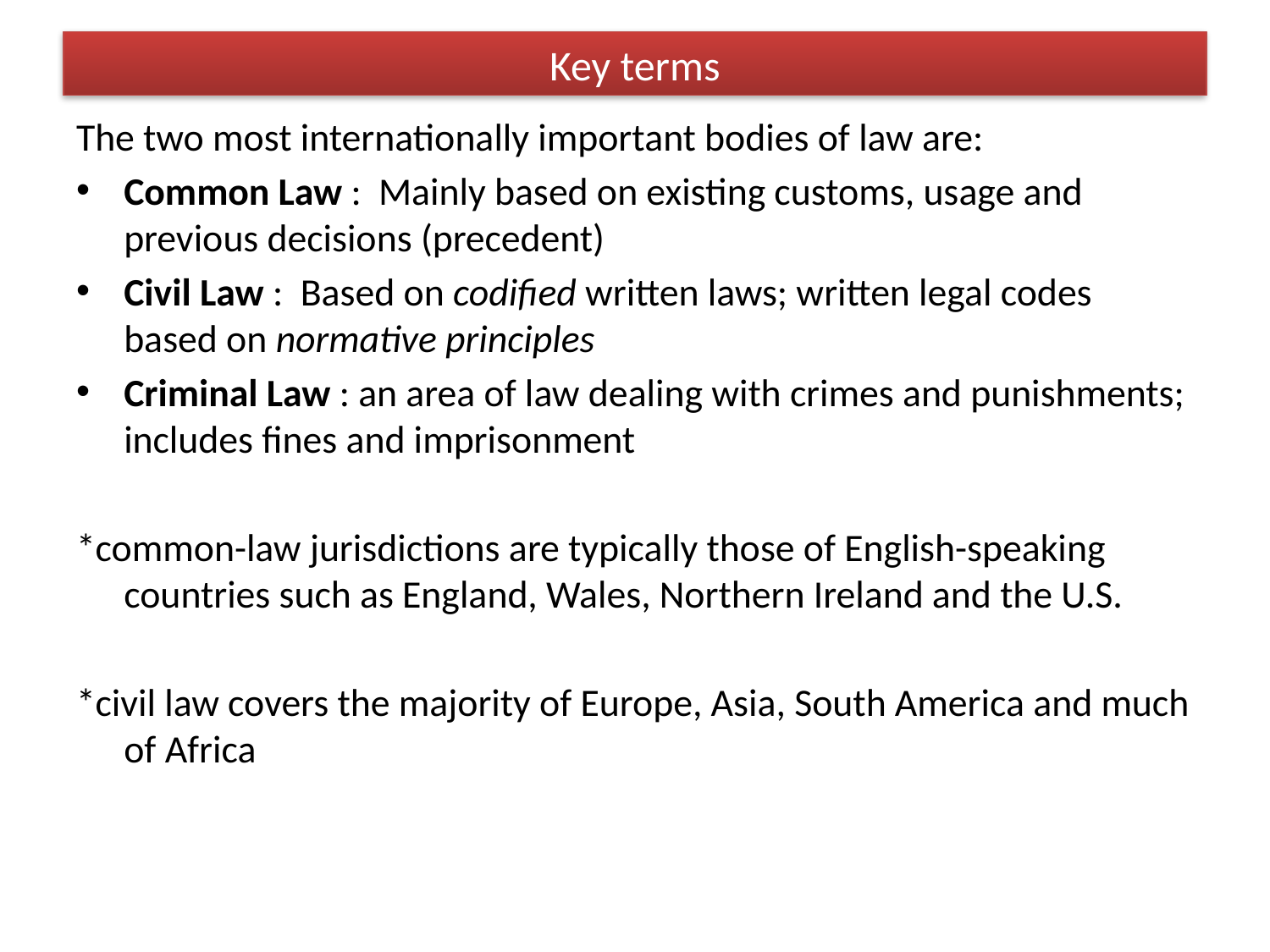

# Key terms
The two most internationally important bodies of law are:
Common Law :  Mainly based on existing customs, usage and previous decisions (precedent)
Civil Law :  Based on codified written laws; written legal codes based on normative principles
Criminal Law : an area of law dealing with crimes and punishments; includes fines and imprisonment

*common-law jurisdictions are typically those of English-speaking countries such as England, Wales, Northern Ireland and the U.S.

*civil law covers the majority of Europe, Asia, South America and much of Africa